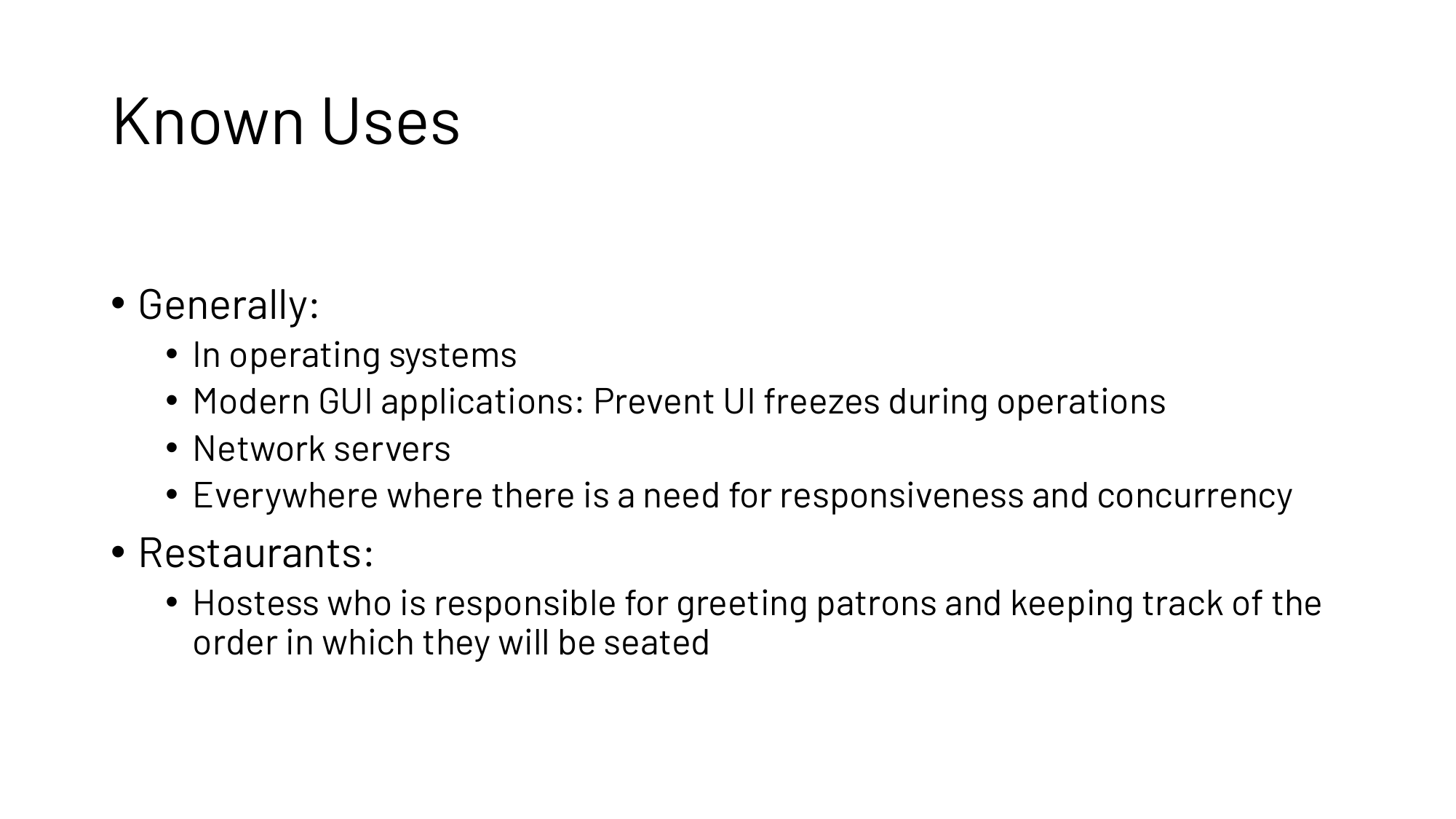

# Known Uses

Generally:
In operating systems
Modern GUI applications: Prevent UI freezes during operations
Network servers
Everywhere where there is a need for responsiveness and concurrency
Restaurants:
Hostess who is responsible for greeting patrons and keeping track of the order in which they will be seated